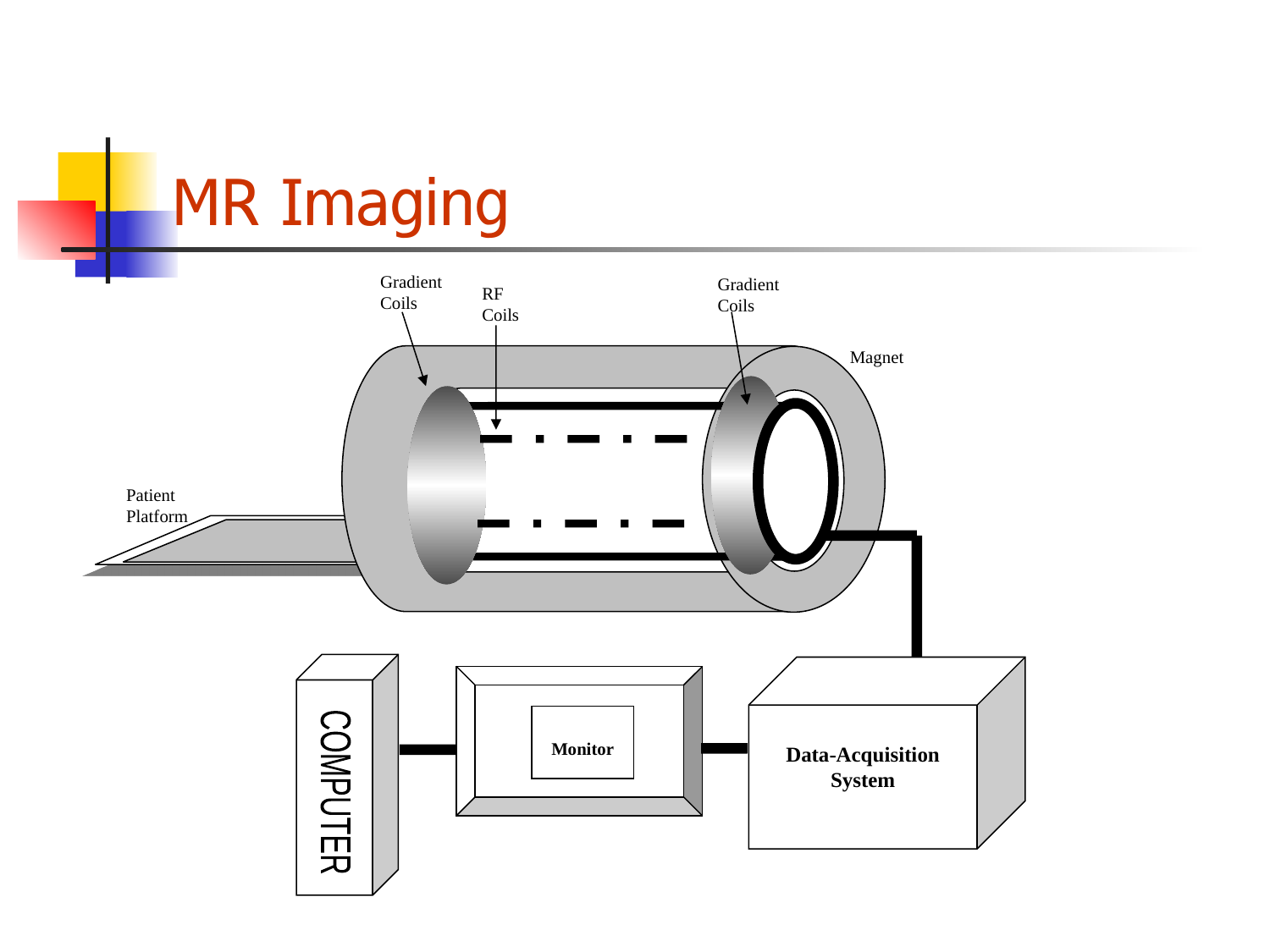

# MR Imaging

Gradient
Coils
Gradient
Coils
RF
Coils

Magnet

Patient
Platform

Data-Acquisition
System

Monitor

COMPUTER